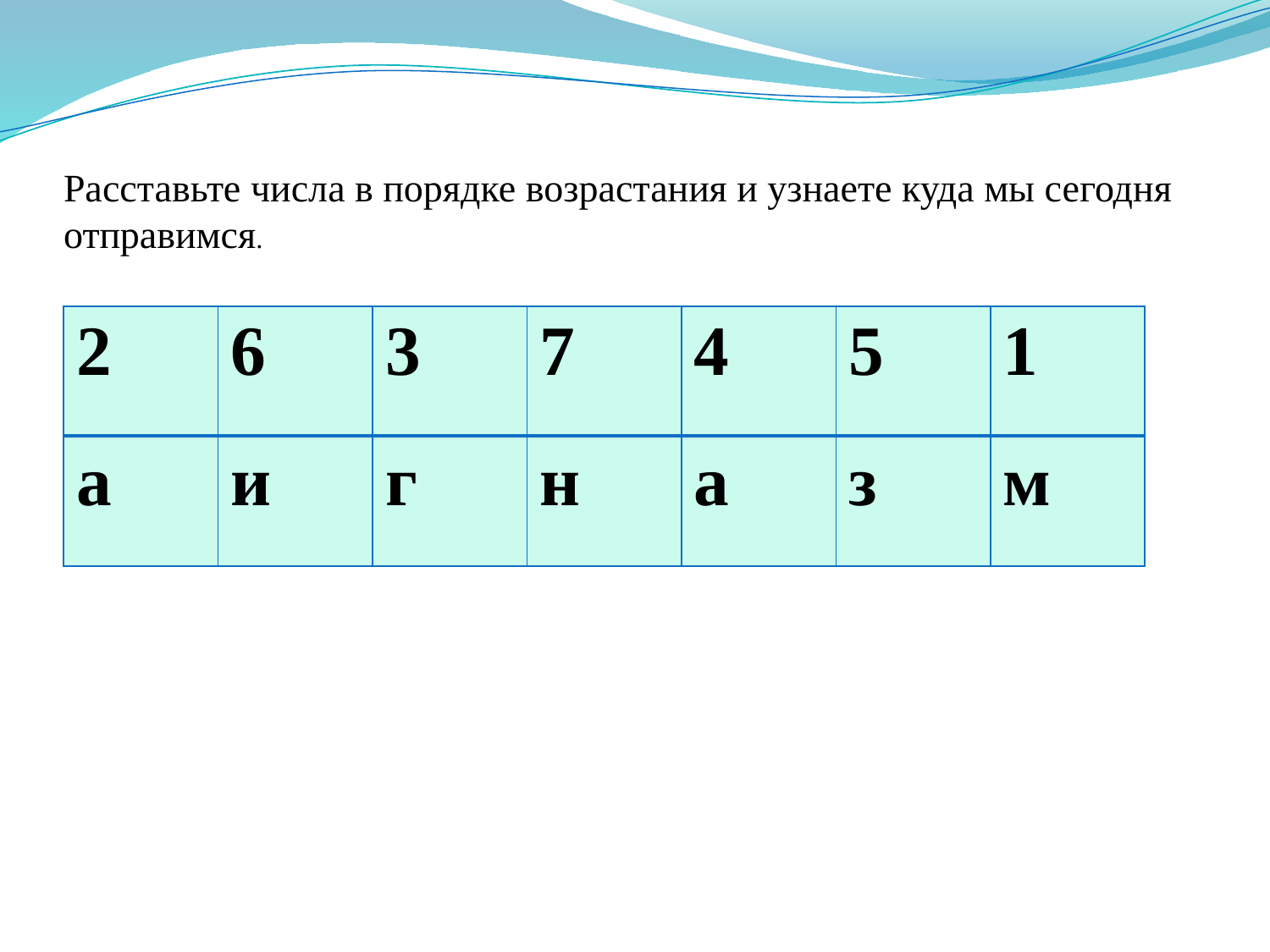

# Расставьте числа в порядке возрастания и узнаете куда мы сегодня отправимся.
| 2 | 6 | 3 | 7 | 4 | 5 | 1 |
| --- | --- | --- | --- | --- | --- | --- |
| а | и | г | н | а | з | м |